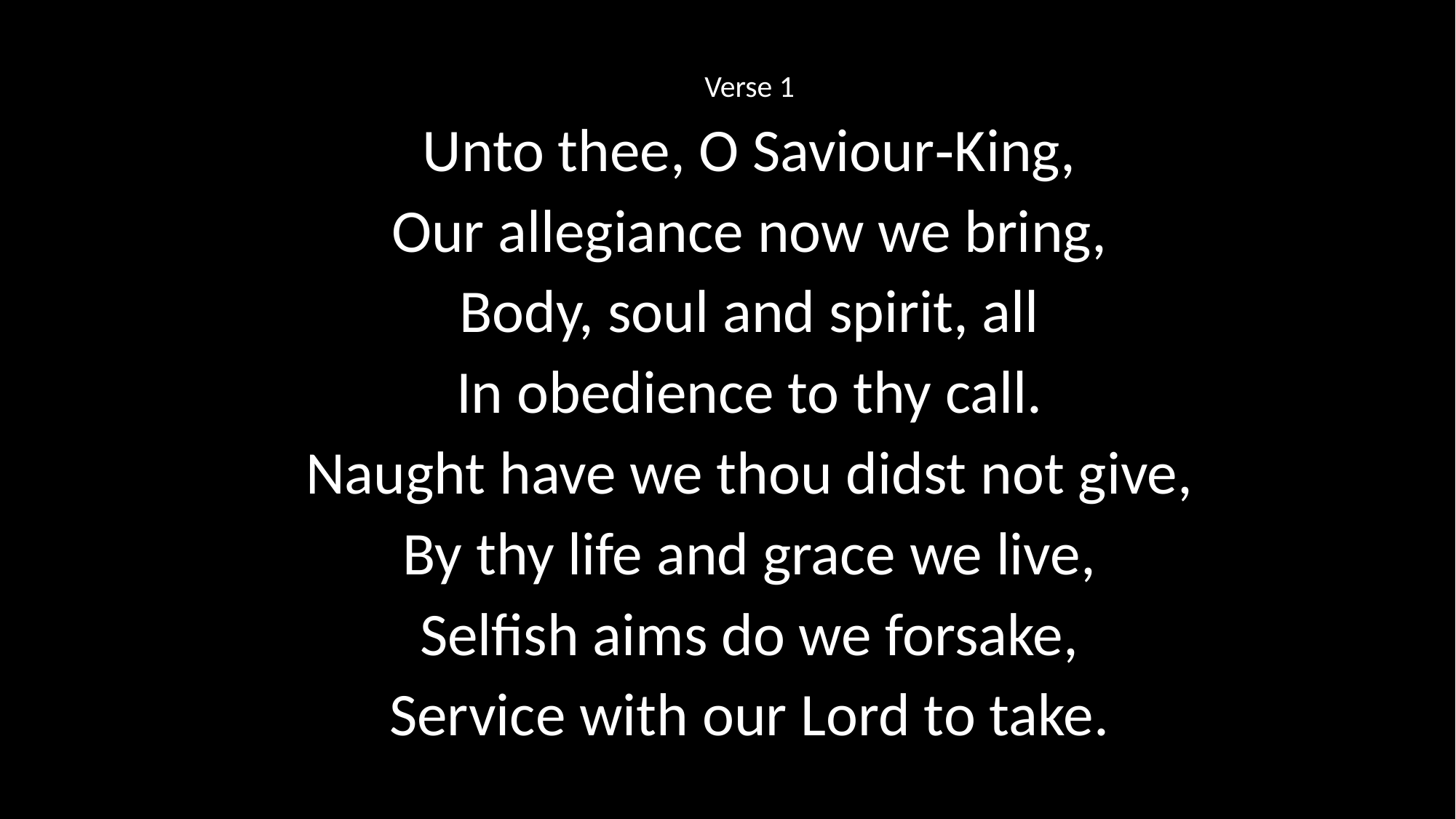

Verse 1
Unto thee, O Saviour‑King,
Our allegiance now we bring,
Body, soul and spirit, all
In obedience to thy call.
Naught have we thou didst not give,
By thy life and grace we live,
Selfish aims do we forsake,
Service with our Lord to take.